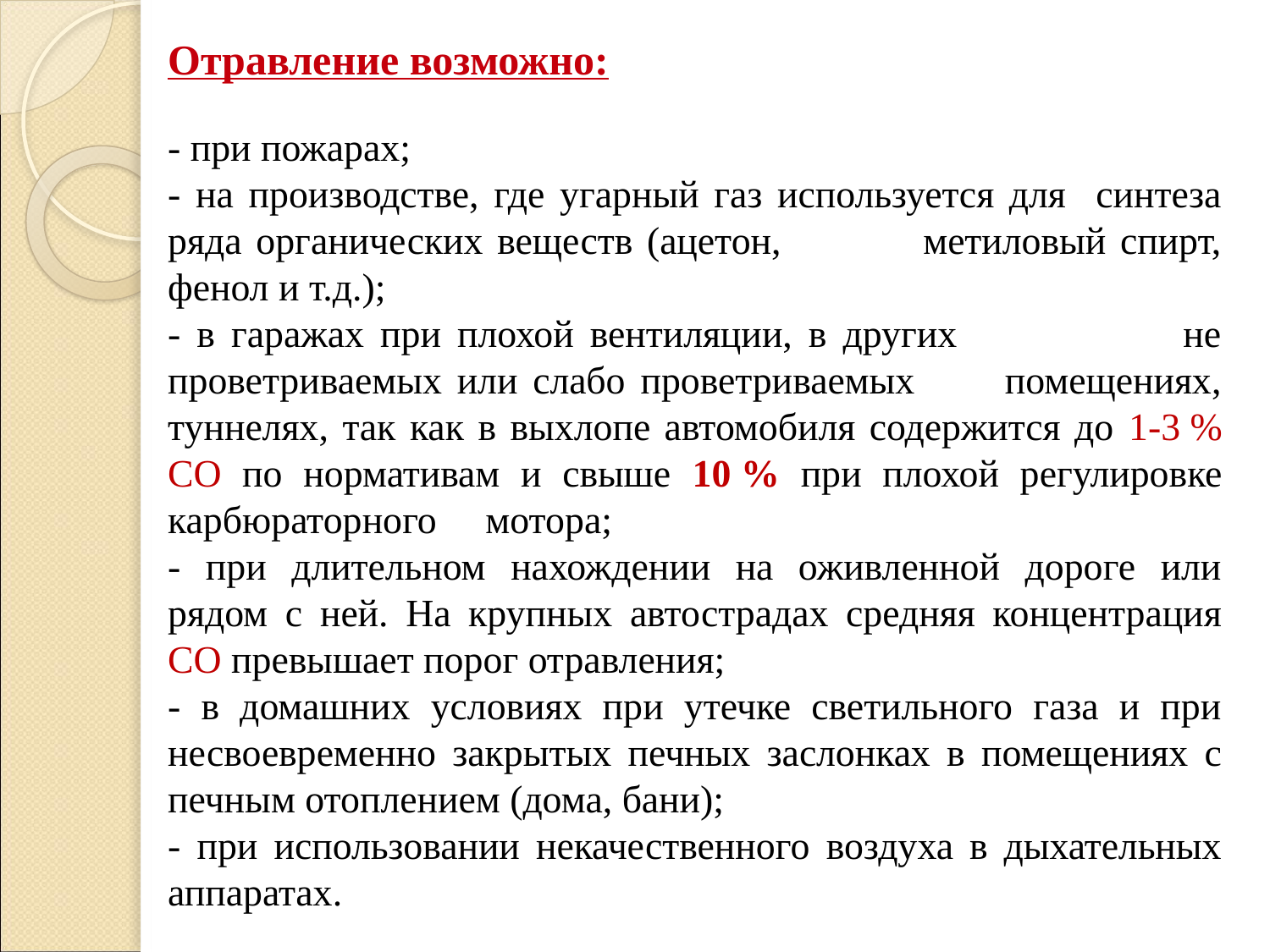

Отравление возможно:
- при пожарах;
- на производстве, где угарный газ используется для  синтеза ряда органических веществ (ацетон,          метиловый спирт, фенол и т.д.);
- в гаражах при плохой вентиляции, в других              не проветриваемых или слабо проветриваемых      помещениях, туннелях, так как в выхлопе автомобиля содержится до 1-3 % СО по нормативам и свыше 10 % при плохой регулировке карбюраторного     мотора;
- при длительном нахождении на оживленной дороге или рядом с ней. На крупных автострадах средняя концентрация СО превышает порог отравления;
- в домашних условиях при утечке светильного газа и при несвоевременно закрытых печных заслонках в помещениях с печным отоплением (дома, бани);
- при использовании некачественного воздуха в дыхательных аппаратах.